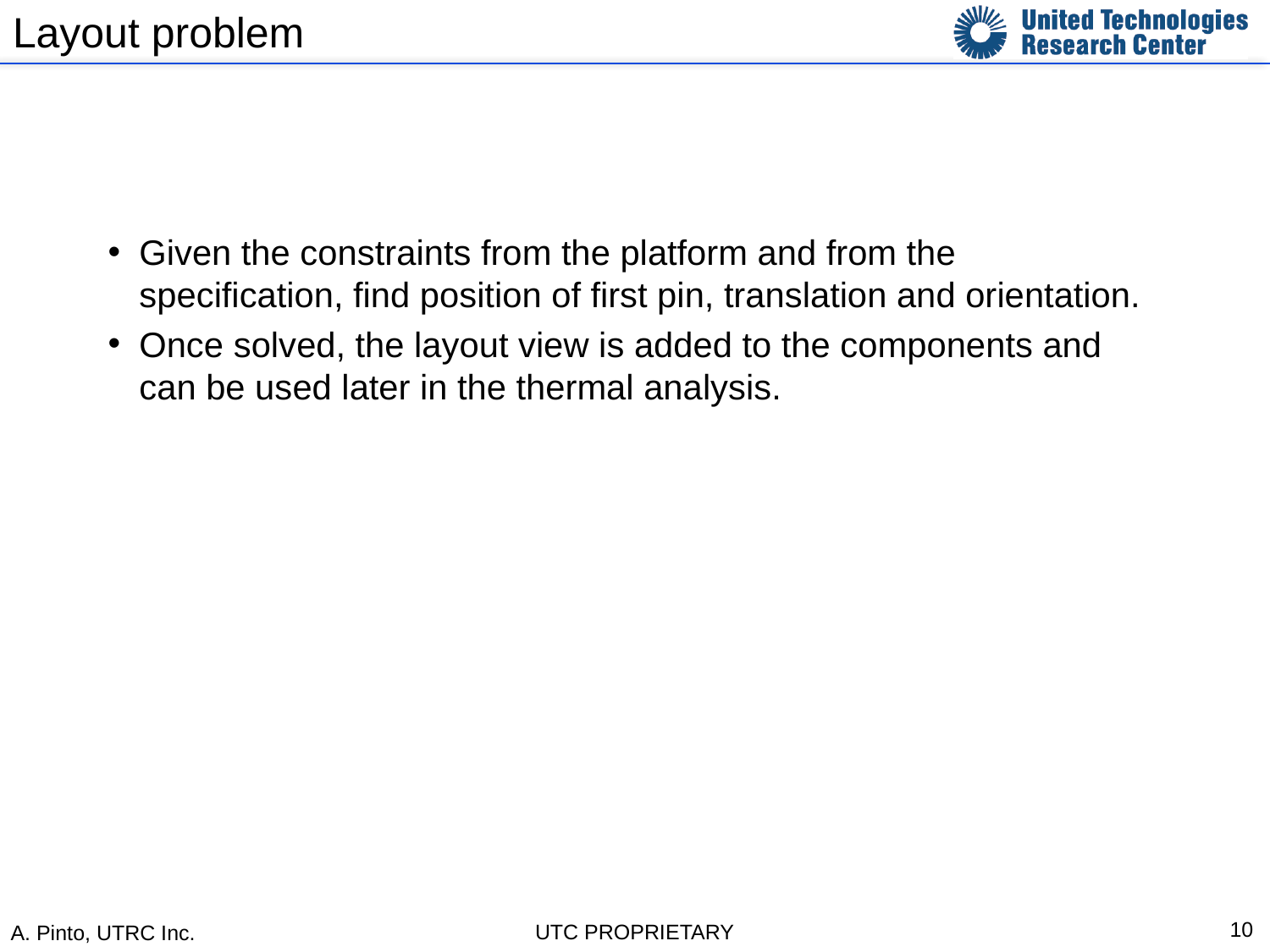

# Layout problem
Given the constraints from the platform and from the specification, find position of first pin, translation and orientation.
Once solved, the layout view is added to the components and can be used later in the thermal analysis.
10